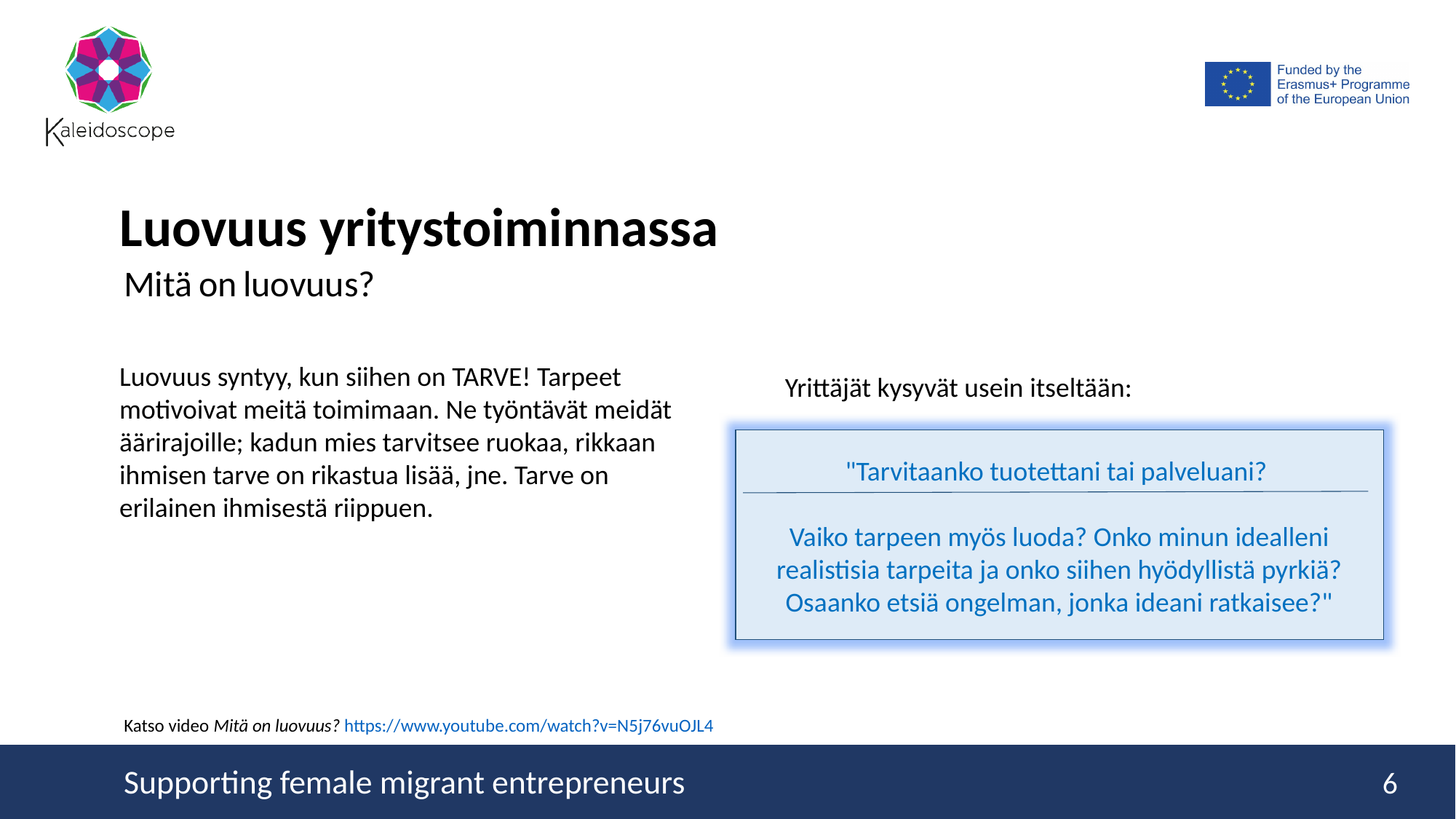

Luovuus yritystoiminnassa
Mitä on luovuus?
Luovuus syntyy, kun siihen on TARVE! Tarpeet motivoivat meitä toimimaan. Ne työntävät meidät äärirajoille; kadun mies tarvitsee ruokaa, rikkaan ihmisen tarve on rikastua lisää, jne. Tarve on erilainen ihmisestä riippuen.
Yrittäjät kysyvät usein itseltään:
"Tarvitaanko tuotettani tai palveluani?

Vaiko tarpeen myös luoda? Onko minun idealleni realistisia tarpeita ja onko siihen hyödyllistä pyrkiä? Osaanko etsiä ongelman, jonka ideani ratkaisee?"
Katso video Mitä on luovuus? https://www.youtube.com/watch?v=N5j76vuOJL4
6